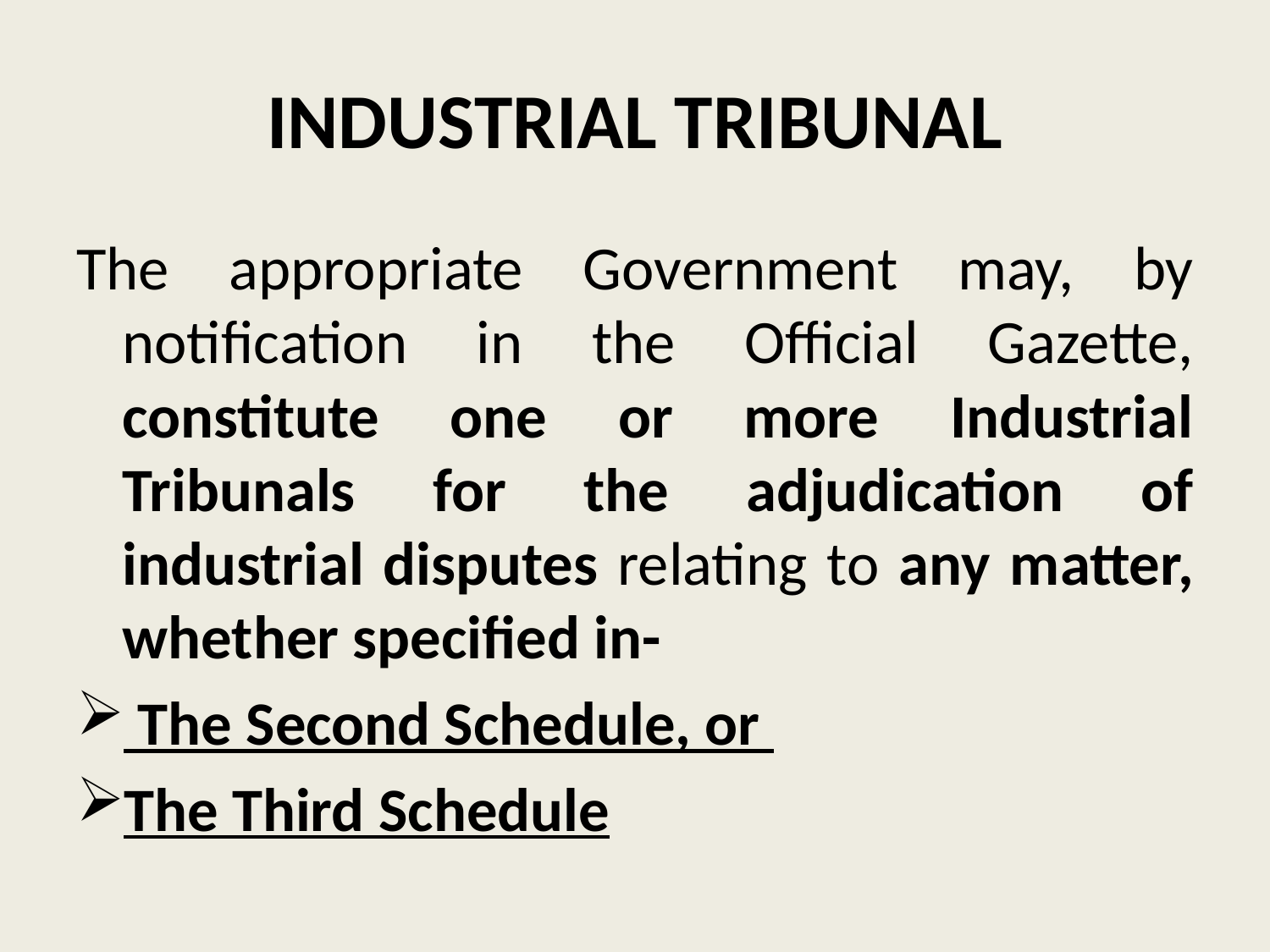

# INDUSTRIAL TRIBUNAL
The appropriate Government may, by notification in the Official Gazette, constitute one or more Industrial Tribunals for the adjudication of industrial disputes relating to any matter, whether specified in-
 The Second Schedule, or
The Third Schedule